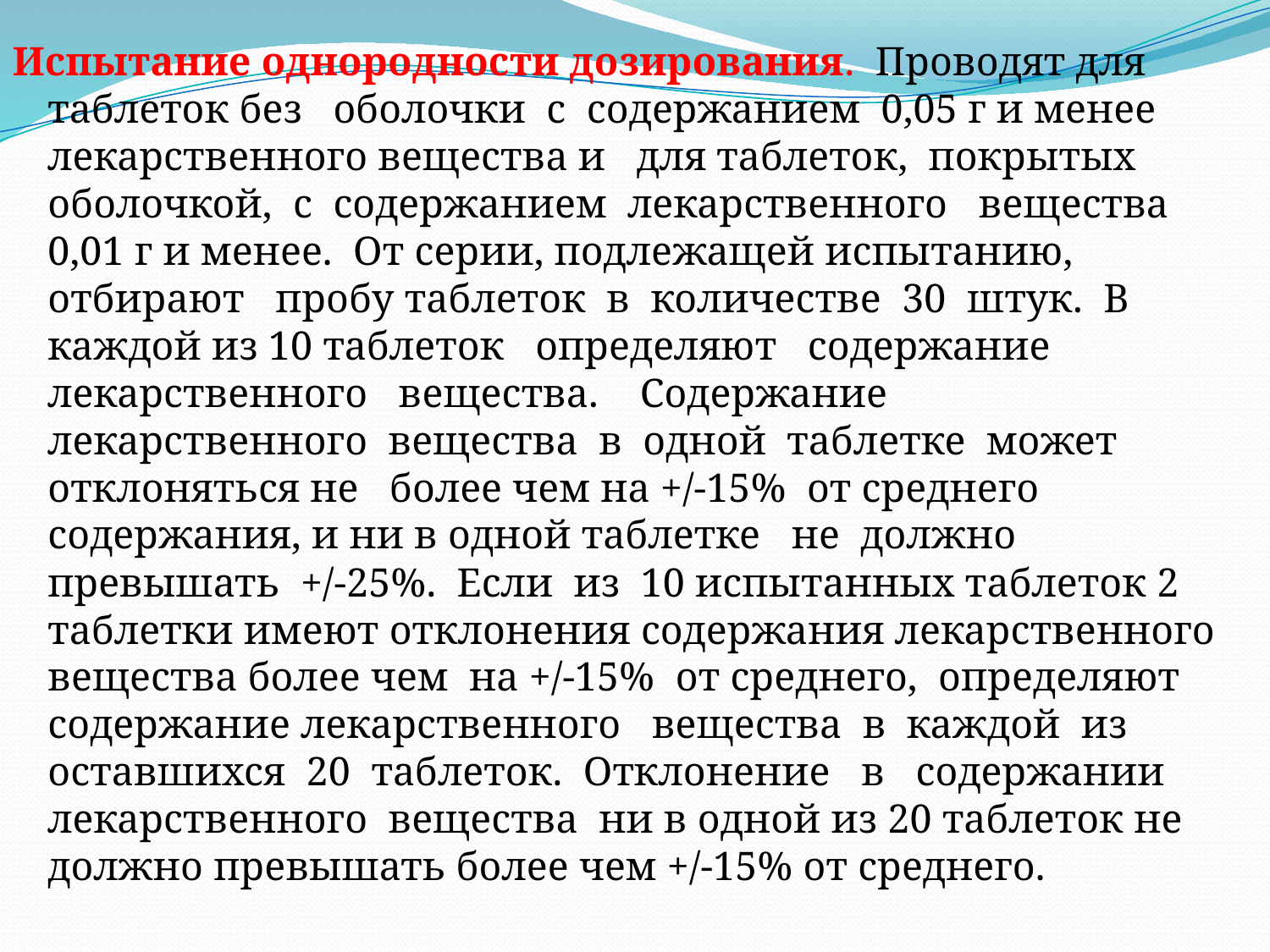

Испытание однородности дозирования.  Проводят для таблеток без   оболочки  с  содержанием  0,05 г и менее лекарственного вещества и   для таблеток,  покрытых оболочкой,  с  содержанием  лекарственного   вещества 0,01 г и менее.  От серии, подлежащей испытанию, отбирают   пробу таблеток  в  количестве  30  штук.  В  каждой из 10 таблеток   определяют   содержание   лекарственного   вещества.    Содержание   лекарственного  вещества  в  одной  таблетке  может отклоняться не   более чем на +/-15%  от среднего содержания, и ни в одной таблетке   не  должно  превышать  +/-25%.  Если  из  10 испытанных таблеток 2   таблетки имеют отклонения содержания лекарственного вещества более чем  на +/-15%  от среднего,  определяют содержание лекарственного   вещества  в  каждой  из  оставшихся  20  таблеток.  Отклонение   в   содержании  лекарственного  вещества  ни в одной из 20 таблеток не   должно превышать более чем +/-15% от среднего.
#